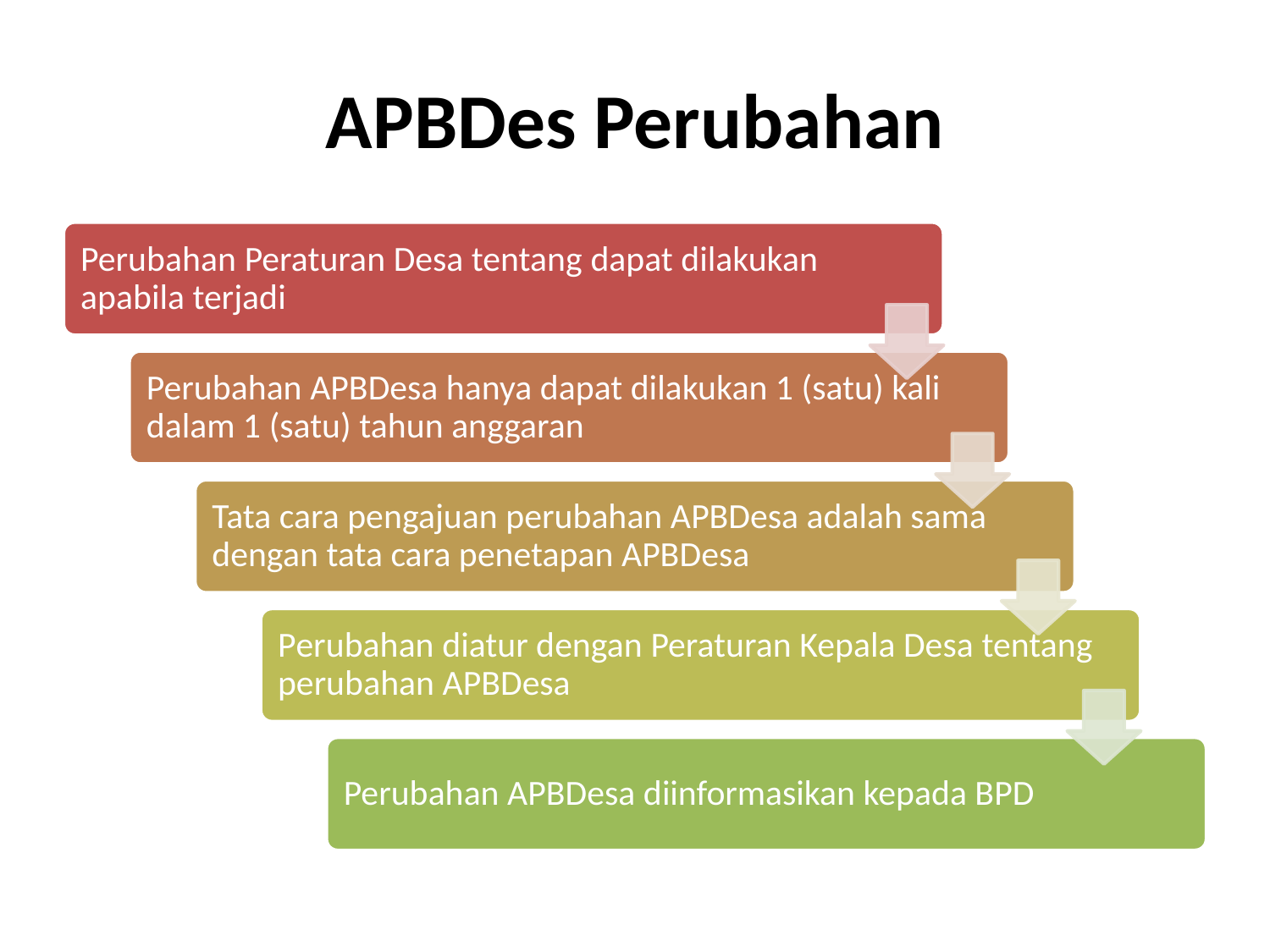

# APBDes Perubahan
Perubahan Peraturan Desa tentang dapat dilakukan apabila terjadi
Perubahan APBDesa hanya dapat dilakukan 1 (satu) kali dalam 1 (satu) tahun anggaran
Tata cara pengajuan perubahan APBDesa adalah sama dengan tata cara penetapan APBDesa
Perubahan diatur dengan Peraturan Kepala Desa tentang perubahan APBDesa
Perubahan APBDesa diinformasikan kepada BPD